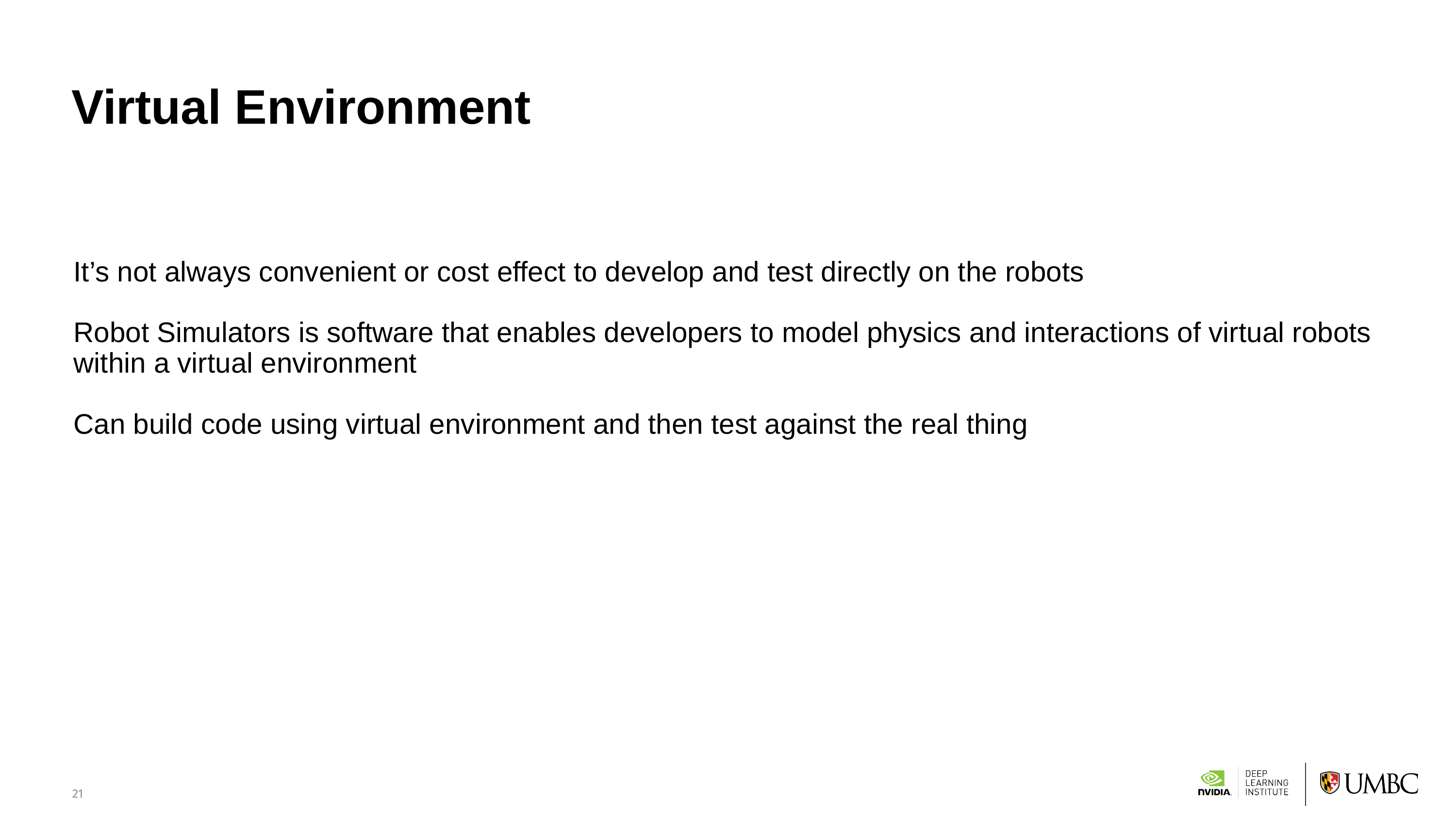

# Virtual Environment
It’s not always convenient or cost effect to develop and test directly on the robots
Robot Simulators is software that enables developers to model physics and interactions of virtual robots within a virtual environment
Can build code using virtual environment and then test against the real thing